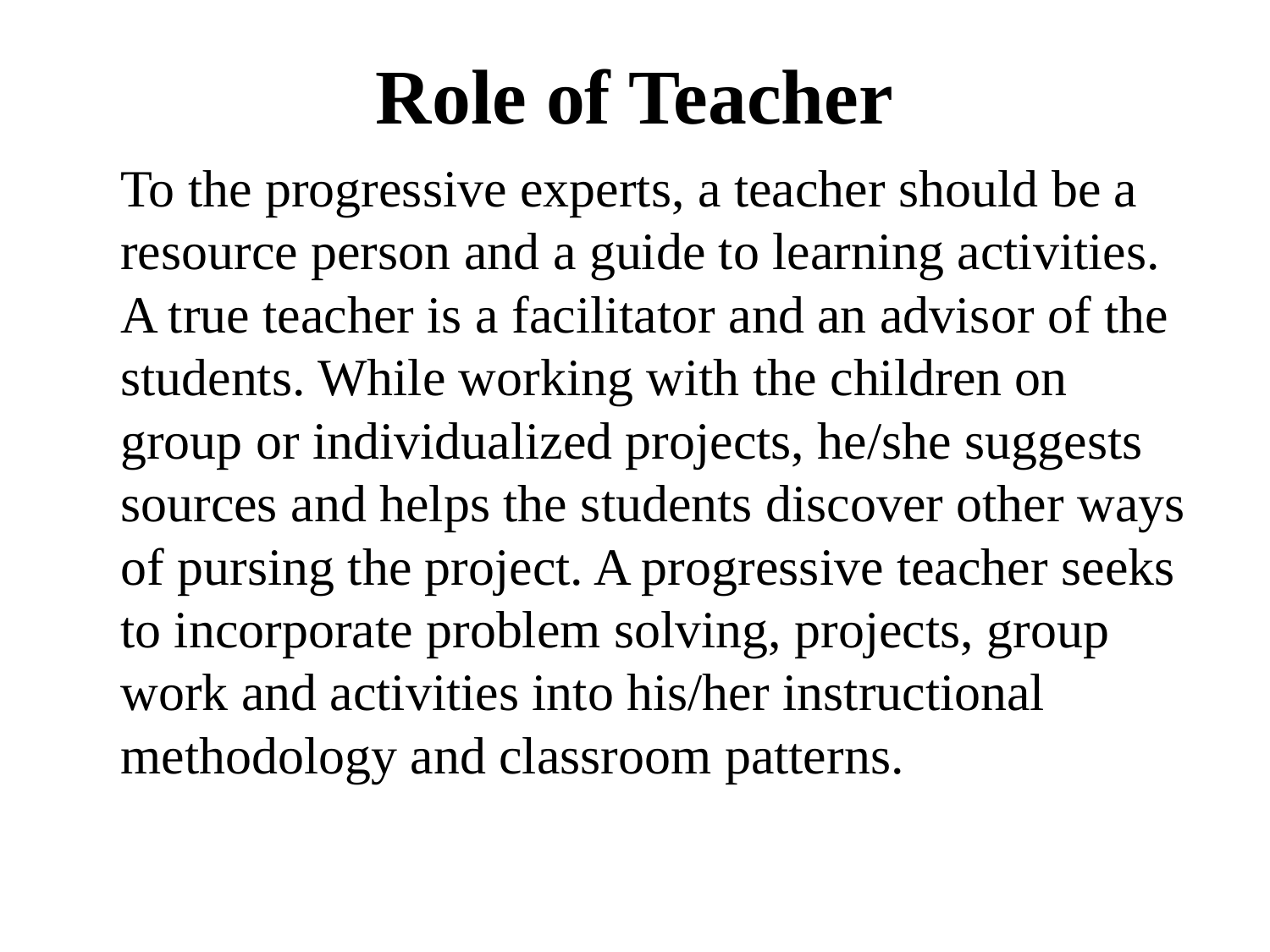

# Role of Teacher
	To the progressive experts, a teacher should be a resource person and a guide to learning activities. A true teacher is a facilitator and an advisor of the students. While working with the children on group or individualized projects, he/she suggests sources and helps the students discover other ways of pursing the project. A progressive teacher seeks to incorporate problem solving, projects, group work and activities into his/her instructional methodology and classroom patterns.